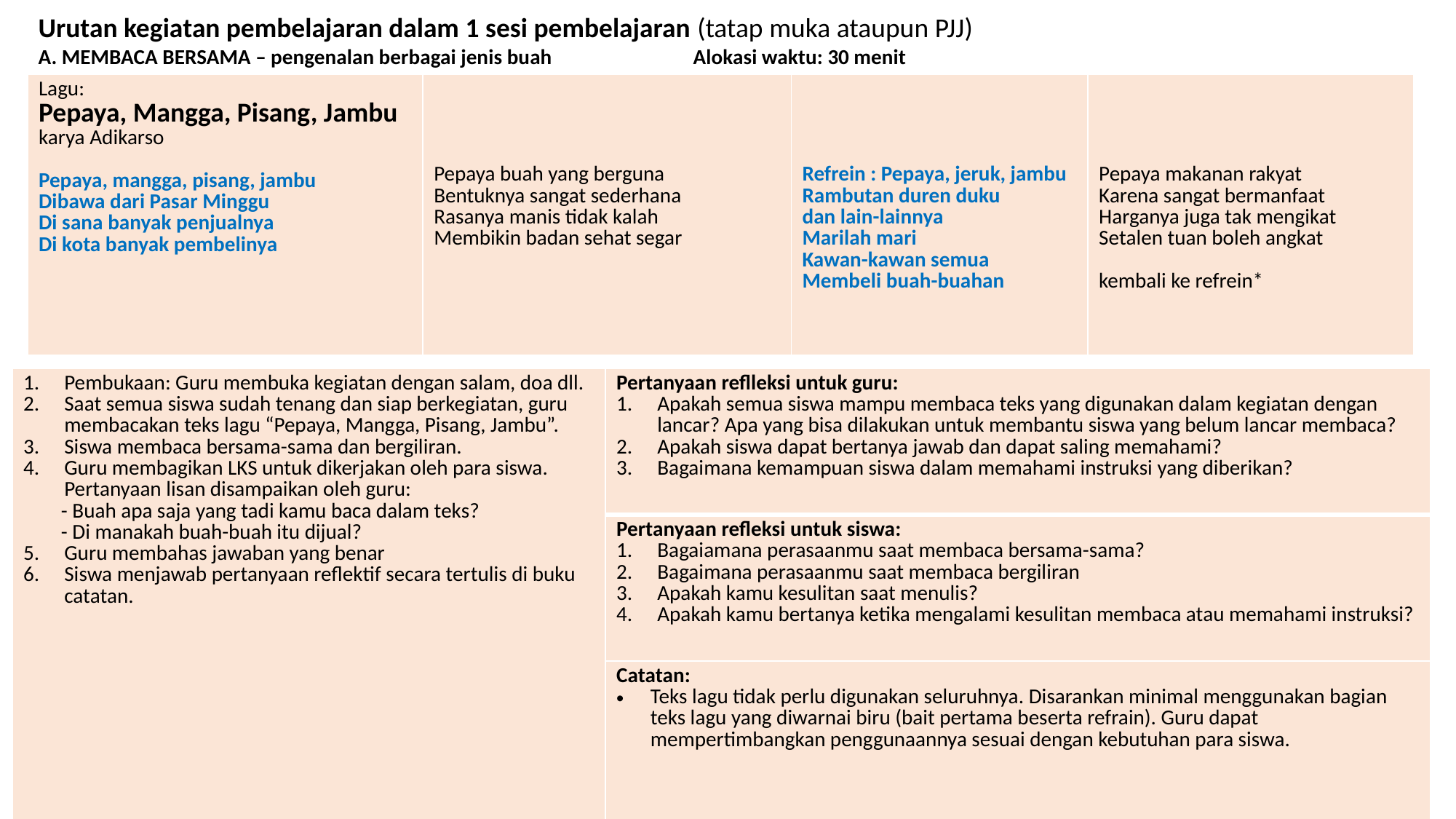

Urutan kegiatan pembelajaran dalam 1 sesi pembelajaran (tatap muka ataupun PJJ)
A. MEMBACA BERSAMA – pengenalan berbagai jenis buah		Alokasi waktu: 30 menit

| Lagu: Pepaya, Mangga, Pisang, Jambu karya Adikarso Pepaya, mangga, pisang, jambu Dibawa dari Pasar Minggu Di sana banyak penjualnya Di kota banyak pembelinya | Pepaya buah yang berguna Bentuknya sangat sederhana Rasanya manis tidak kalah Membikin badan sehat segar | Refrein : Pepaya, jeruk, jambu Rambutan duren duku dan lain-lainnya Marilah mari Kawan-kawan semua Membeli buah-buahan | Pepaya makanan rakyat Karena sangat bermanfaat Harganya juga tak mengikat Setalen tuan boleh angkat kembali ke refrein\* |
| --- | --- | --- | --- |
| Pembukaan: Guru membuka kegiatan dengan salam, doa dll. Saat semua siswa sudah tenang dan siap berkegiatan, guru membacakan teks lagu “Pepaya, Mangga, Pisang, Jambu”. Siswa membaca bersama-sama dan bergiliran. Guru membagikan LKS untuk dikerjakan oleh para siswa. Pertanyaan lisan disampaikan oleh guru: - Buah apa saja yang tadi kamu baca dalam teks? - Di manakah buah-buah itu dijual? Guru membahas jawaban yang benar Siswa menjawab pertanyaan reflektif secara tertulis di buku catatan. | Pertanyaan reflleksi untuk guru: Apakah semua siswa mampu membaca teks yang digunakan dalam kegiatan dengan lancar? Apa yang bisa dilakukan untuk membantu siswa yang belum lancar membaca? Apakah siswa dapat bertanya jawab dan dapat saling memahami? Bagaimana kemampuan siswa dalam memahami instruksi yang diberikan? |
| --- | --- |
|  | Pertanyaan refleksi untuk siswa: Bagaiamana perasaanmu saat membaca bersama-sama? Bagaimana perasaanmu saat membaca bergiliran Apakah kamu kesulitan saat menulis? Apakah kamu bertanya ketika mengalami kesulitan membaca atau memahami instruksi? |
|  | Catatan: Teks lagu tidak perlu digunakan seluruhnya. Disarankan minimal menggunakan bagian teks lagu yang diwarnai biru (bait pertama beserta refrain). Guru dapat mempertimbangkan penggunaannya sesuai dengan kebutuhan para siswa. |